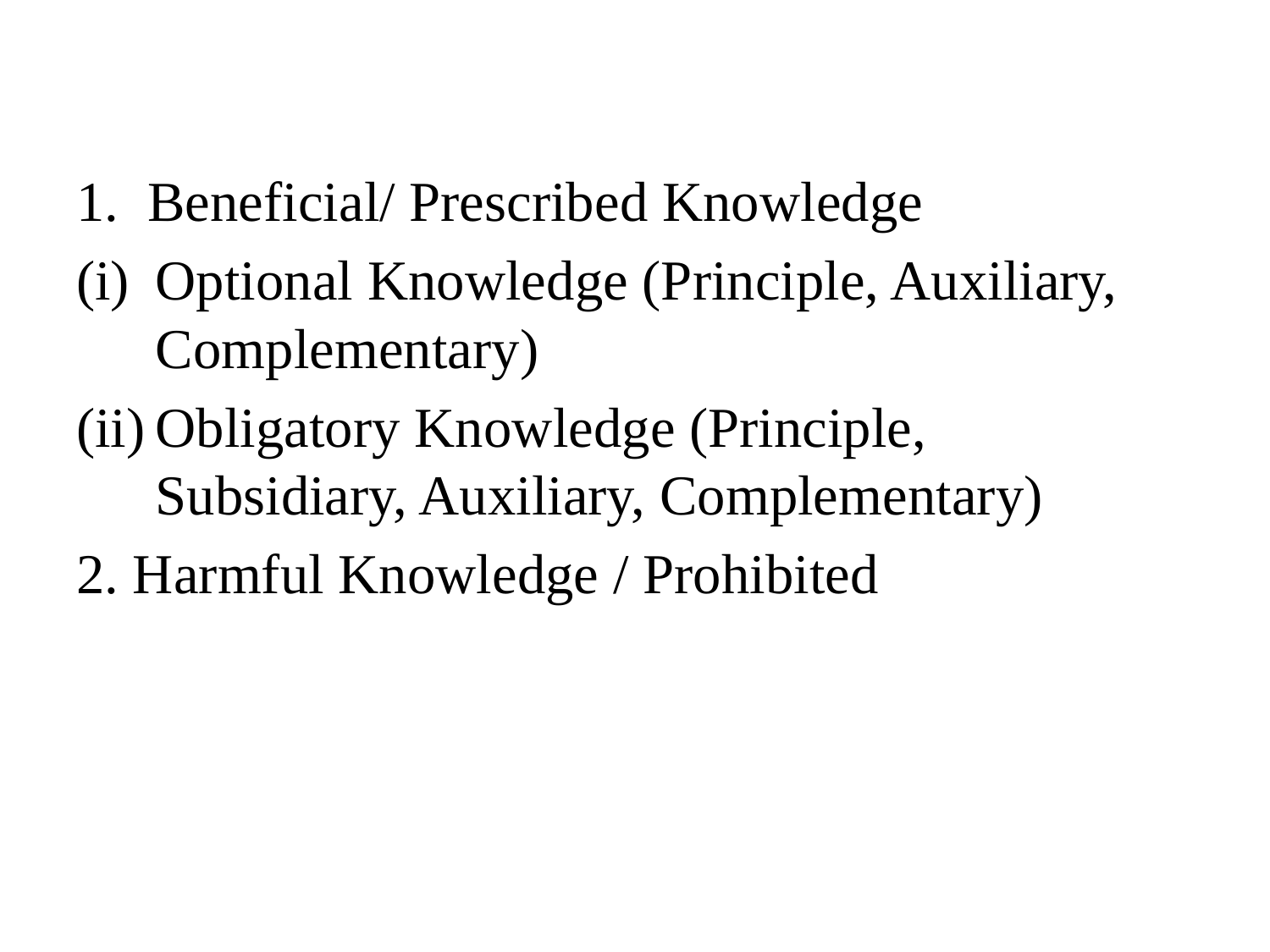

Beneficial/ Prescribed Knowledge
Optional Knowledge (Principle, Auxiliary, Complementary)
Obligatory Knowledge (Principle, Subsidiary, Auxiliary, Complementary)
2. Harmful Knowledge / Prohibited